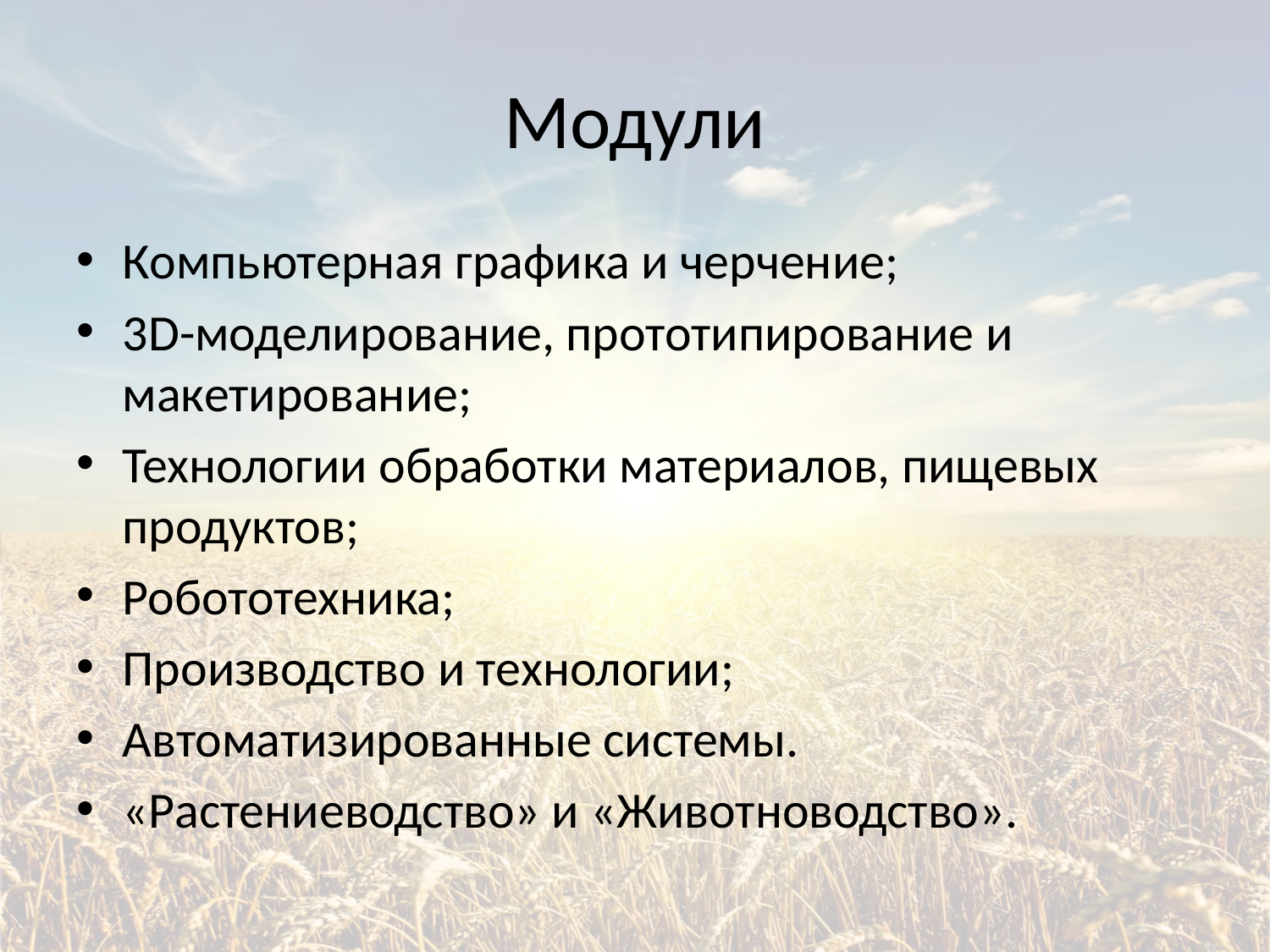

# Модули
Компьютерная графика и черчение;
3D-моделирование, прототипирование и макетирование;
Технологии обработки материалов, пищевых продуктов;
Робототехника;
Производство и технологии;
Автоматизированные системы.
«Растениеводство» и «Животноводство».